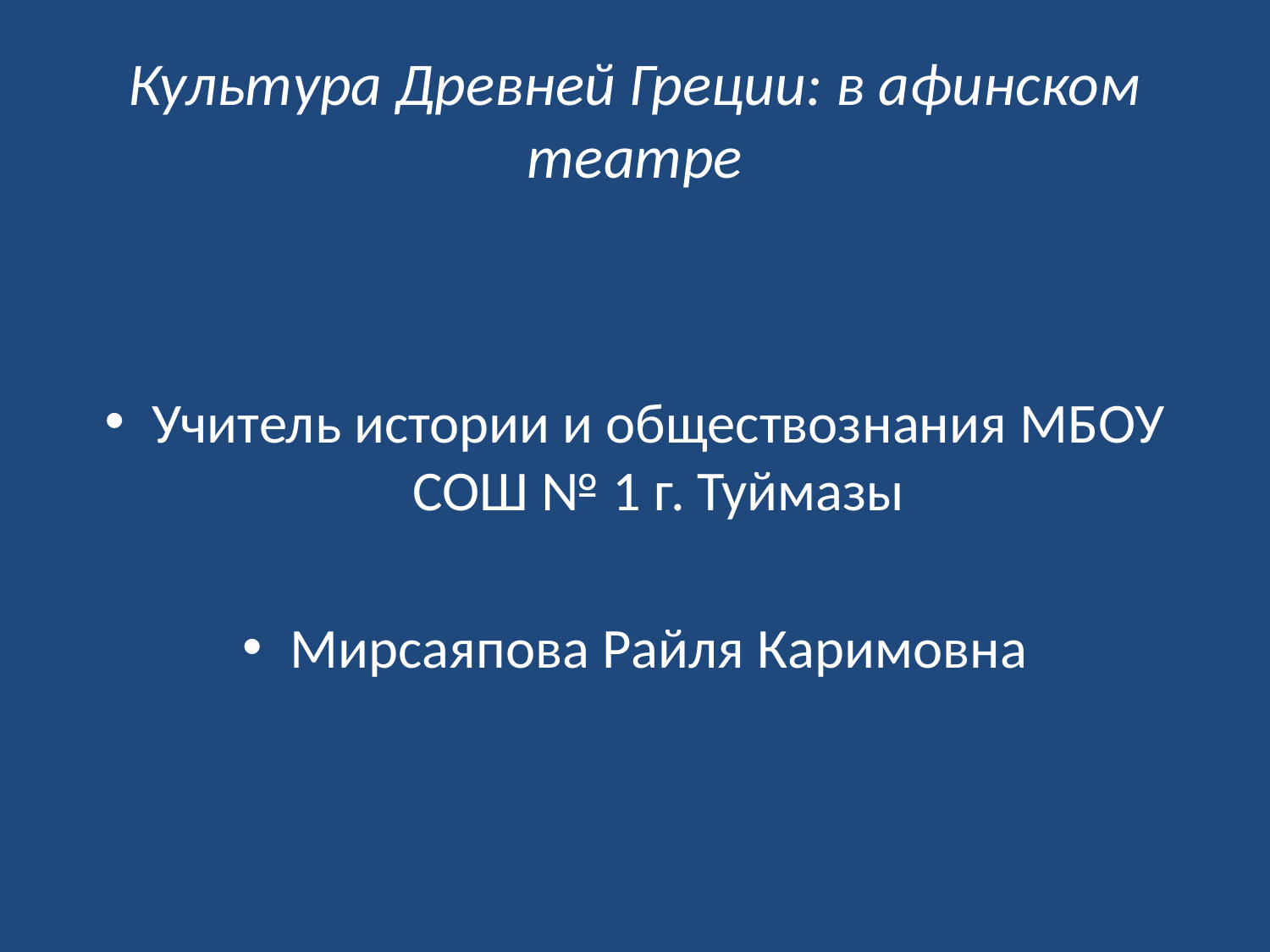

# Культура Древней Греции: в афинском театре

Учитель истории и обществознания МБОУ СОШ № 1 г. Туймазы

Мирсаяпова Райля Каримовна